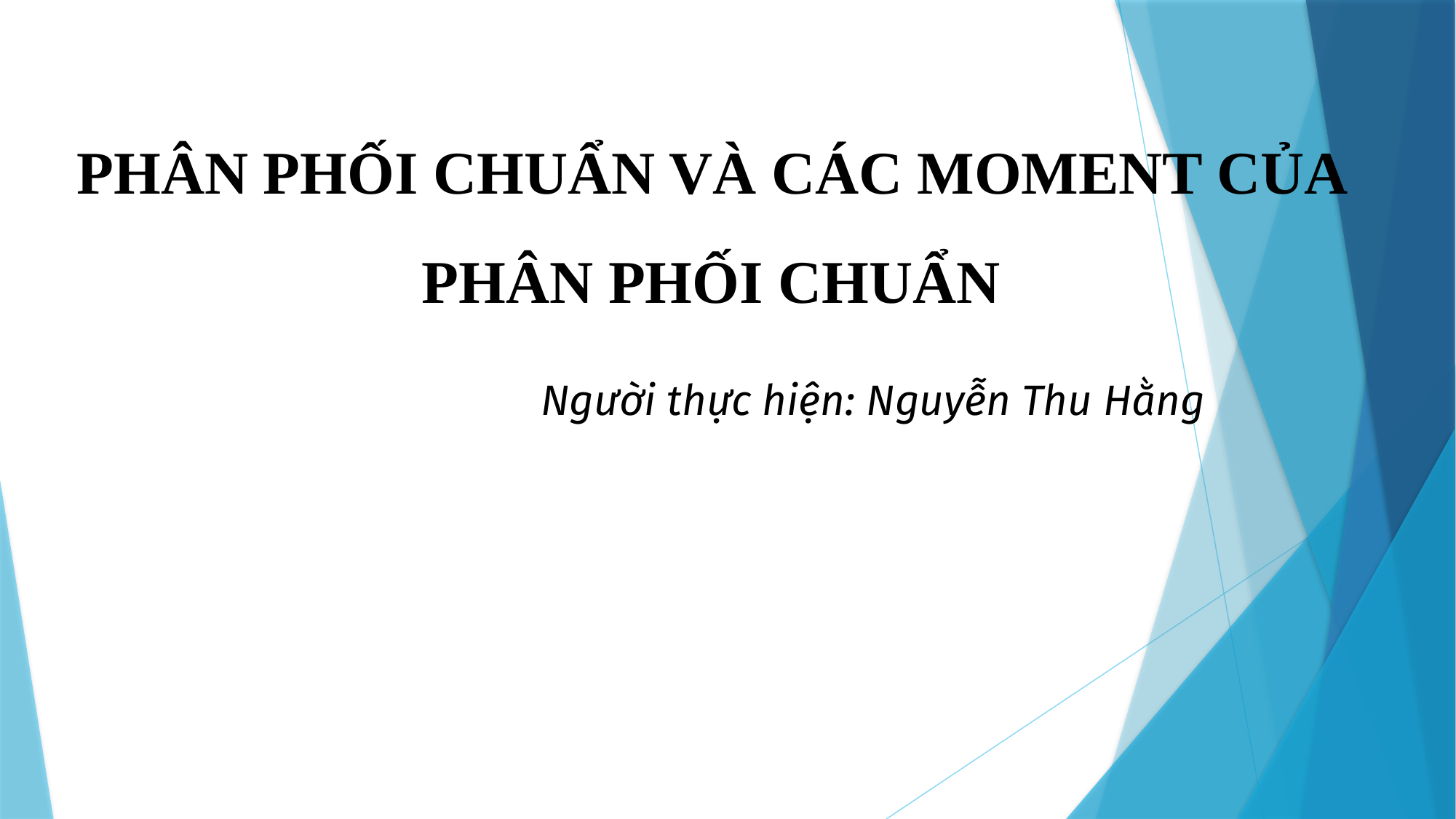

PHÂN PHỐI CHUẨN VÀ CÁC MOMENT CỦA PHÂN PHỐI CHUẨN
Người thực hiện: Nguyễn Thu Hằng